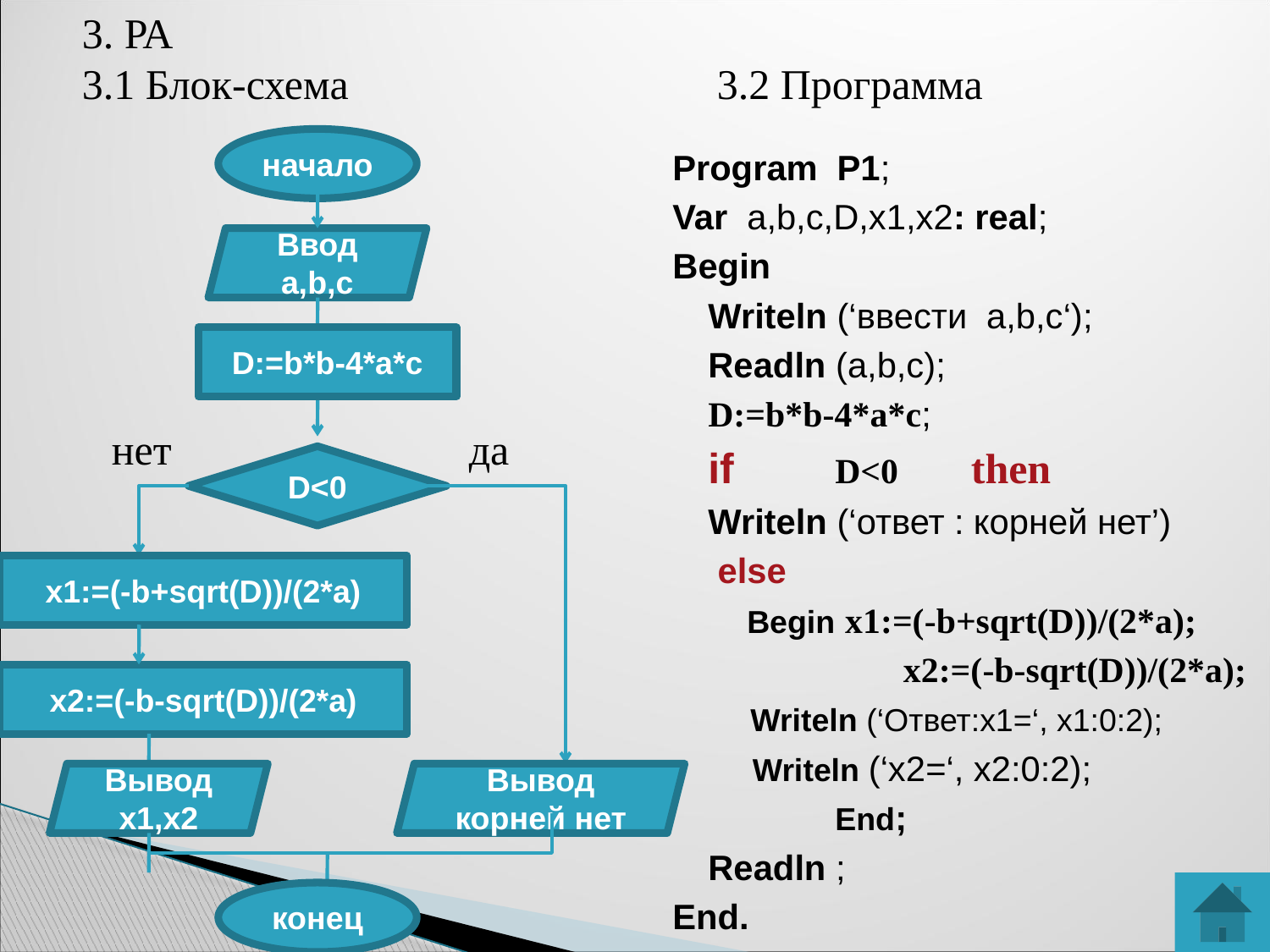

3. РА
3.1 Блок-схема			3.2 Программа
начало
Program  P1;
Var  a,b,c,D,x1,x2: real;
Begin
	Writeln (‘ввести  a,b,c‘);
	Readln (a,b,c);
	D:=b*b-4*a*c;
   if 	D<0	 then
	Writeln (‘ответ : корней нет’)
	 else
	    Begin x1:=(-b+sqrt(D))/(2*a);
		       x2:=(-b-sqrt(D))/(2*a);
        Writeln (‘Ответ:х1=‘, х1:0:2);
	     Writeln (‘х2=‘, х2:0:2);
		End;
	Readln ;
End.
Ввод a,b,c
D:=b*b-4*a*c
нет
да
D<0
x1:=(-b+sqrt(D))/(2*a)
x2:=(-b-sqrt(D))/(2*a)
Вывод x1,x2
Вывод корней нет

конец